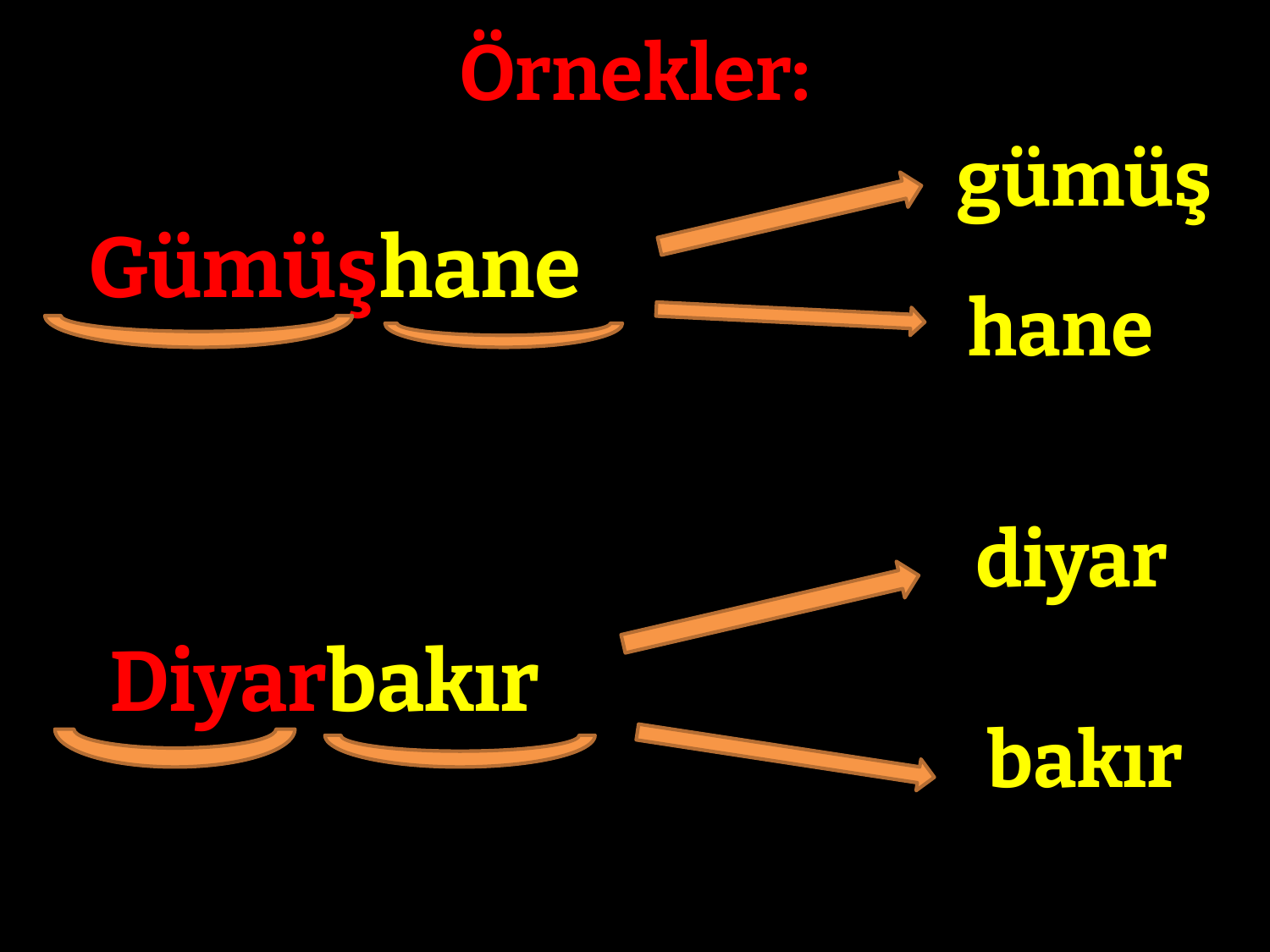

Örnekler:

gümüş

Gümüşhane
hane

#

diyar

Diyarbakır

bakır